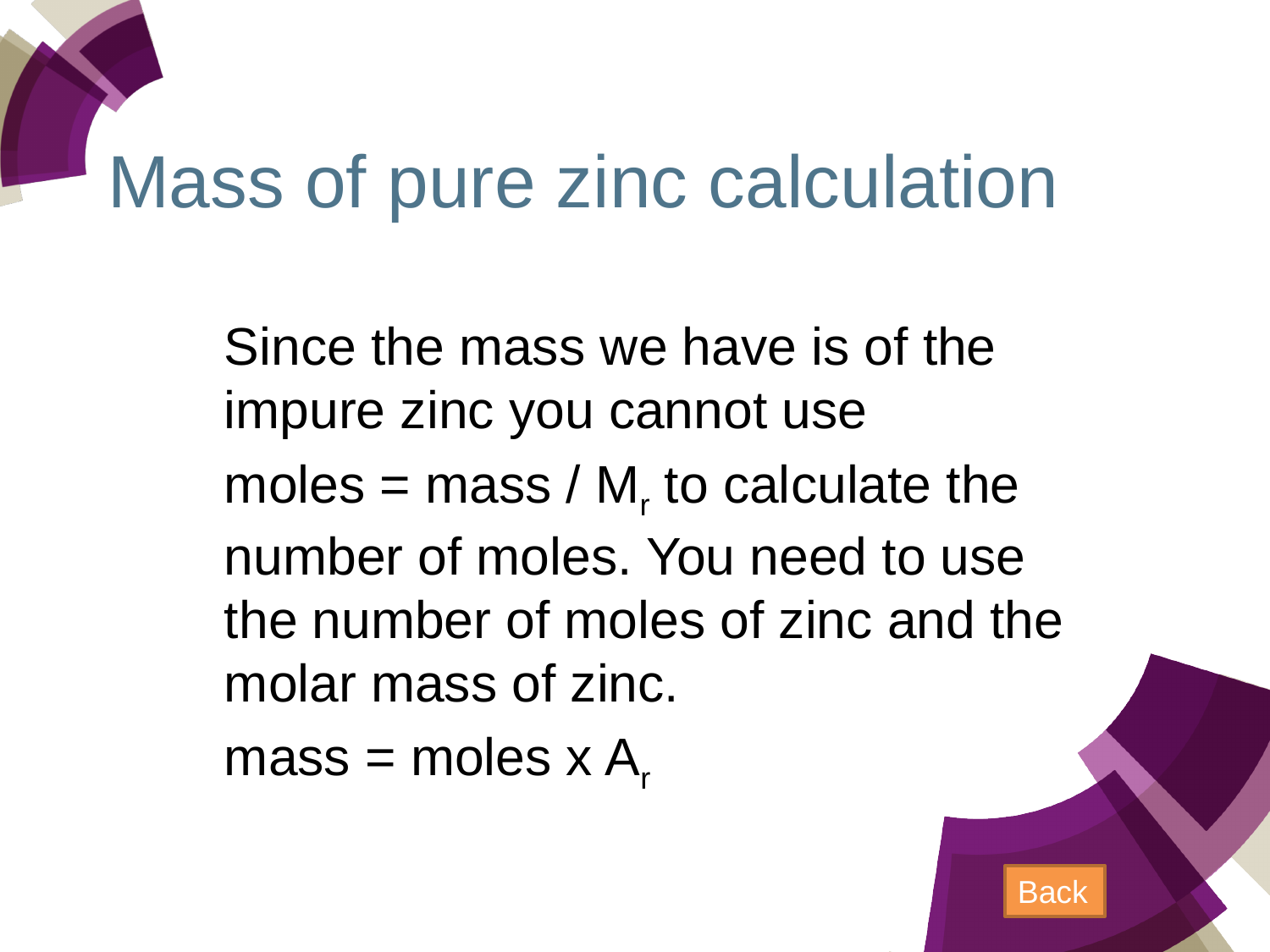

# Mass of pure zinc calculation
Since the mass we have is of the impure zinc you cannot use
moles = mass / Mr to calculate the number of moles. You need to use the number of moles of zinc and the molar mass of zinc.
mass = moles x Ar
Question 2. An impure sample of zinc powder with a mass of 5.84 g was reacted with hydrochloric acid until the reaction was complete. The hydrogen gas produced had a volume of 1.53 dm3. Calculate the percentage purity of the zinc.
(assume 1 mol of gas occupies 24 dm3 under the conditions used for the reaction)
Back